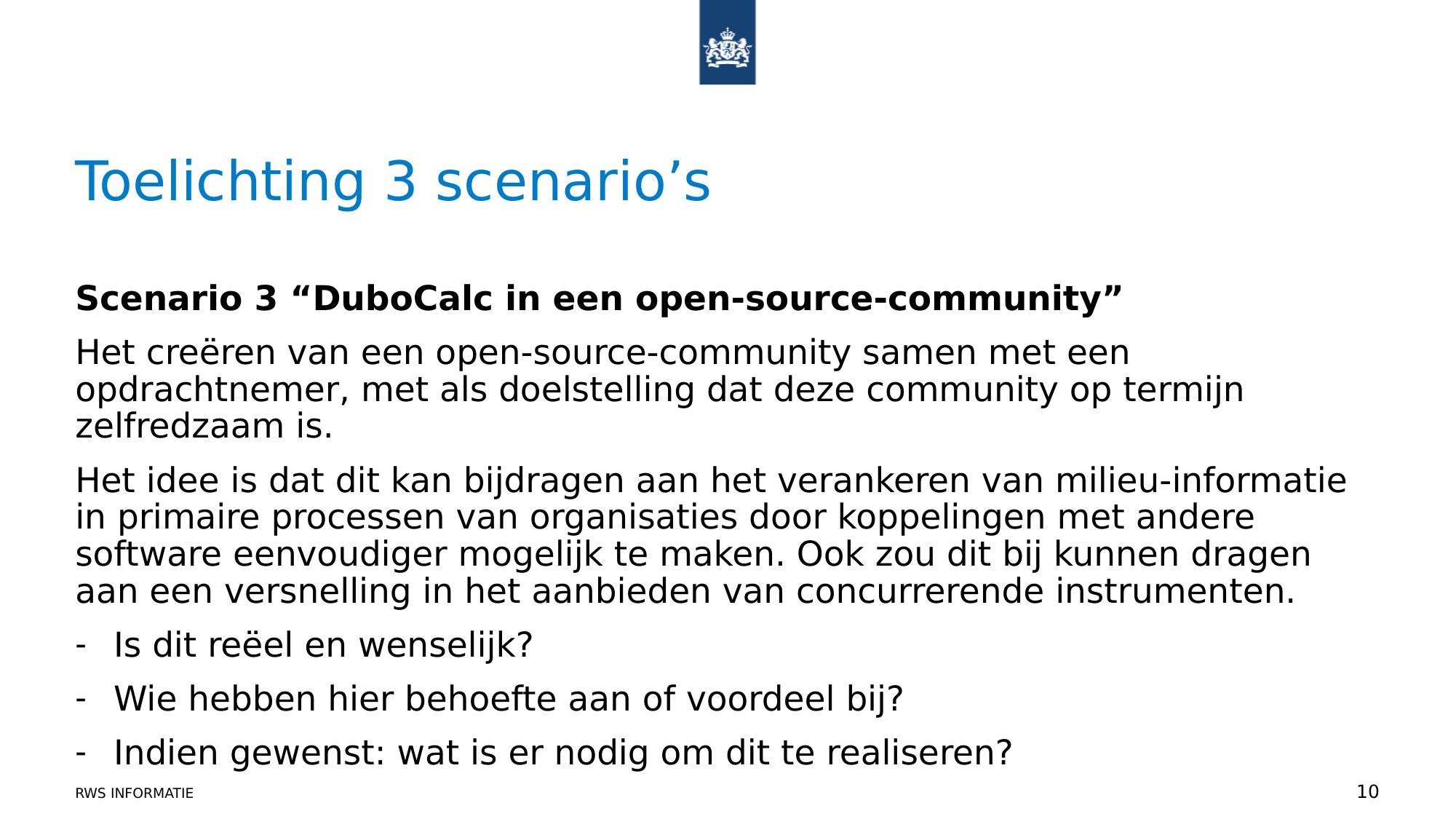

# Toelichting 3 scenario’s
Scenario 3 “DuboCalc in een open-source-community”
Het creëren van een open-source-community samen met een opdrachtnemer, met als doelstelling dat deze community op termijn zelfredzaam is.
Het idee is dat dit kan bijdragen aan het verankeren van milieu-informatie in primaire processen van organisaties door koppelingen met andere software eenvoudiger mogelijk te maken. Ook zou dit bij kunnen dragen aan een versnelling in het aanbieden van concurrerende instrumenten.
Is dit reëel en wenselijk?
Wie hebben hier behoefte aan of voordeel bij?
Indien gewenst: wat is er nodig om dit te realiseren?

RWS INFORMATIE
10